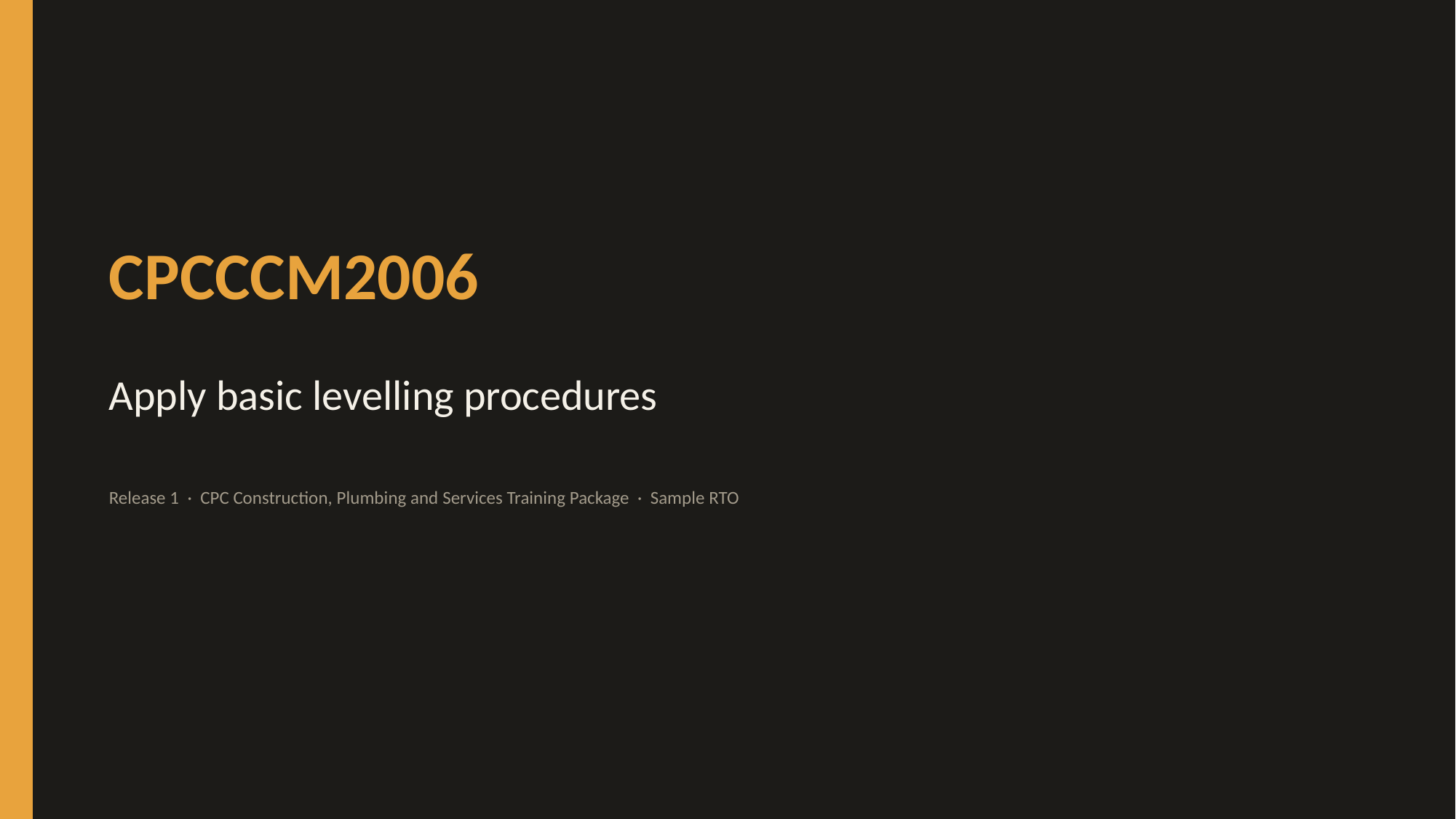

CPCCCM2006
Apply basic levelling procedures
Release 1  ·  CPC Construction, Plumbing and Services Training Package  ·  Sample RTO